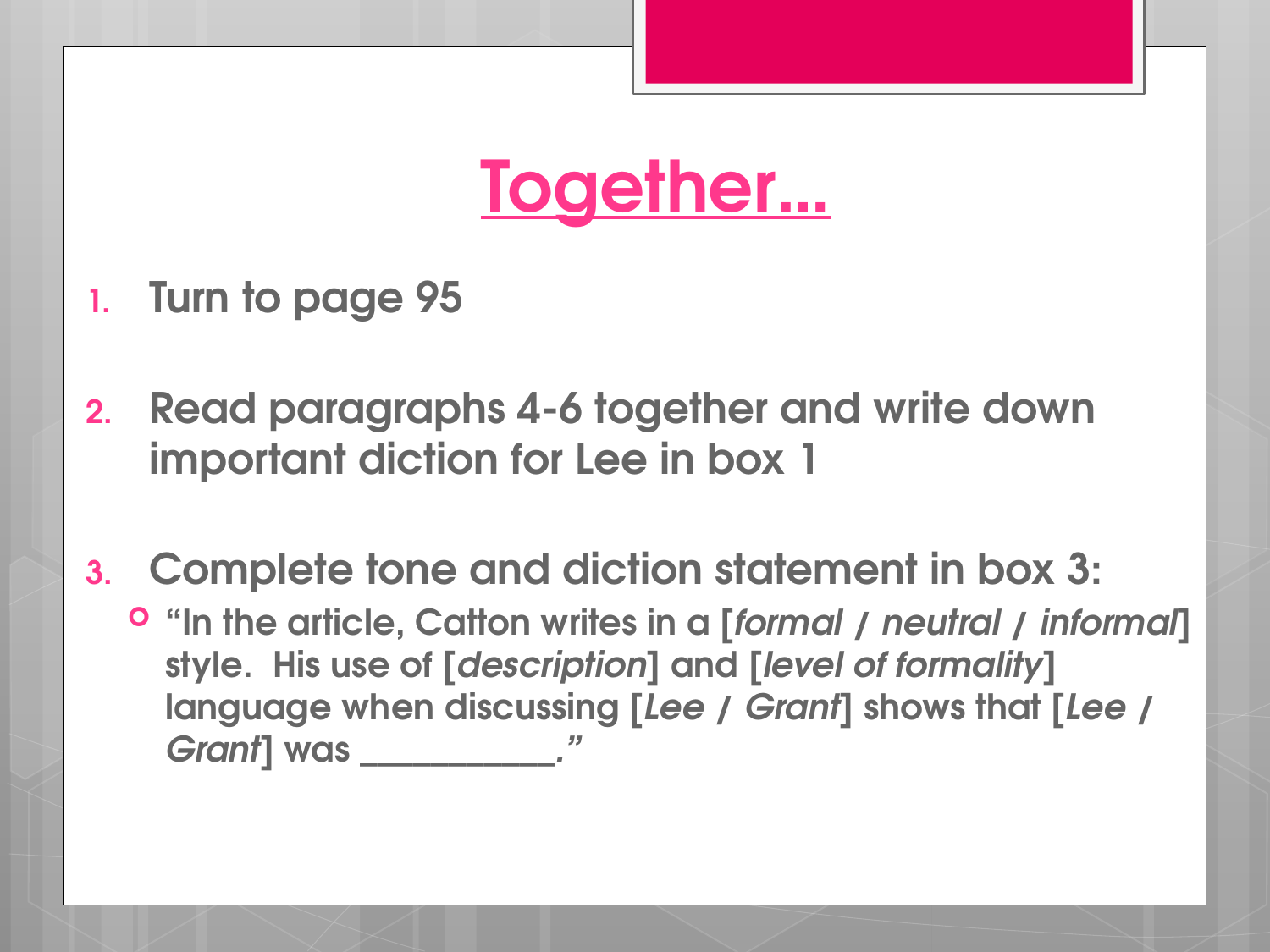

# Together…
Turn to page 95
Read paragraphs 4-6 together and write down important diction for Lee in box 1
Complete tone and diction statement in box 3:
“In the article, Catton writes in a [formal / neutral / informal] style.  His use of [description] and [level of formality] language when discussing [Lee / Grant] shows that [Lee / Grant] was ___________.”